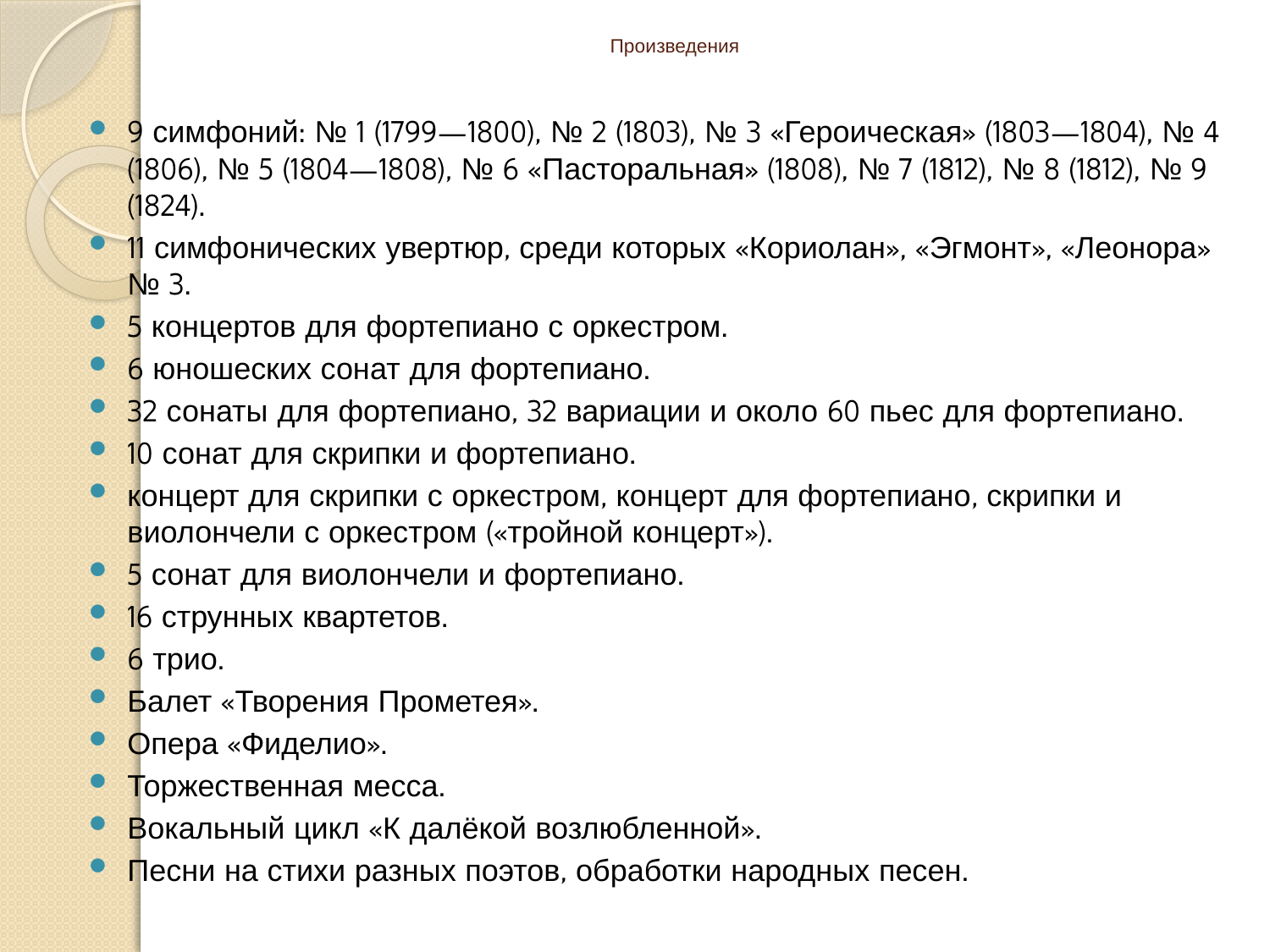

# Произведения
9 симфоний: № 1 (1799—1800), № 2 (1803), № 3 «Героическая» (1803—1804), № 4 (1806), № 5 (1804—1808), № 6 «Пасторальная» (1808), № 7 (1812), № 8 (1812), № 9 (1824).
11 симфонических увертюр, среди которых «Кориолан», «Эгмонт», «Леонора» № 3.
5 концертов для фортепиано с оркестром.
6 юношеских сонат для фортепиано.
32 сонаты для фортепиано, 32 вариации и около 60 пьес для фортепиано.
10 сонат для скрипки и фортепиано.
концерт для скрипки с оркестром, концерт для фортепиано, скрипки и виолончели с оркестром («тройной концерт»).
5 сонат для виолончели и фортепиано.
16 струнных квартетов.
6 трио.
Балет «Творения Прометея».
Опера «Фиделио».
Торжественная месса.
Вокальный цикл «К далёкой возлюбленной».
Песни на стихи разных поэтов, обработки народных песен.